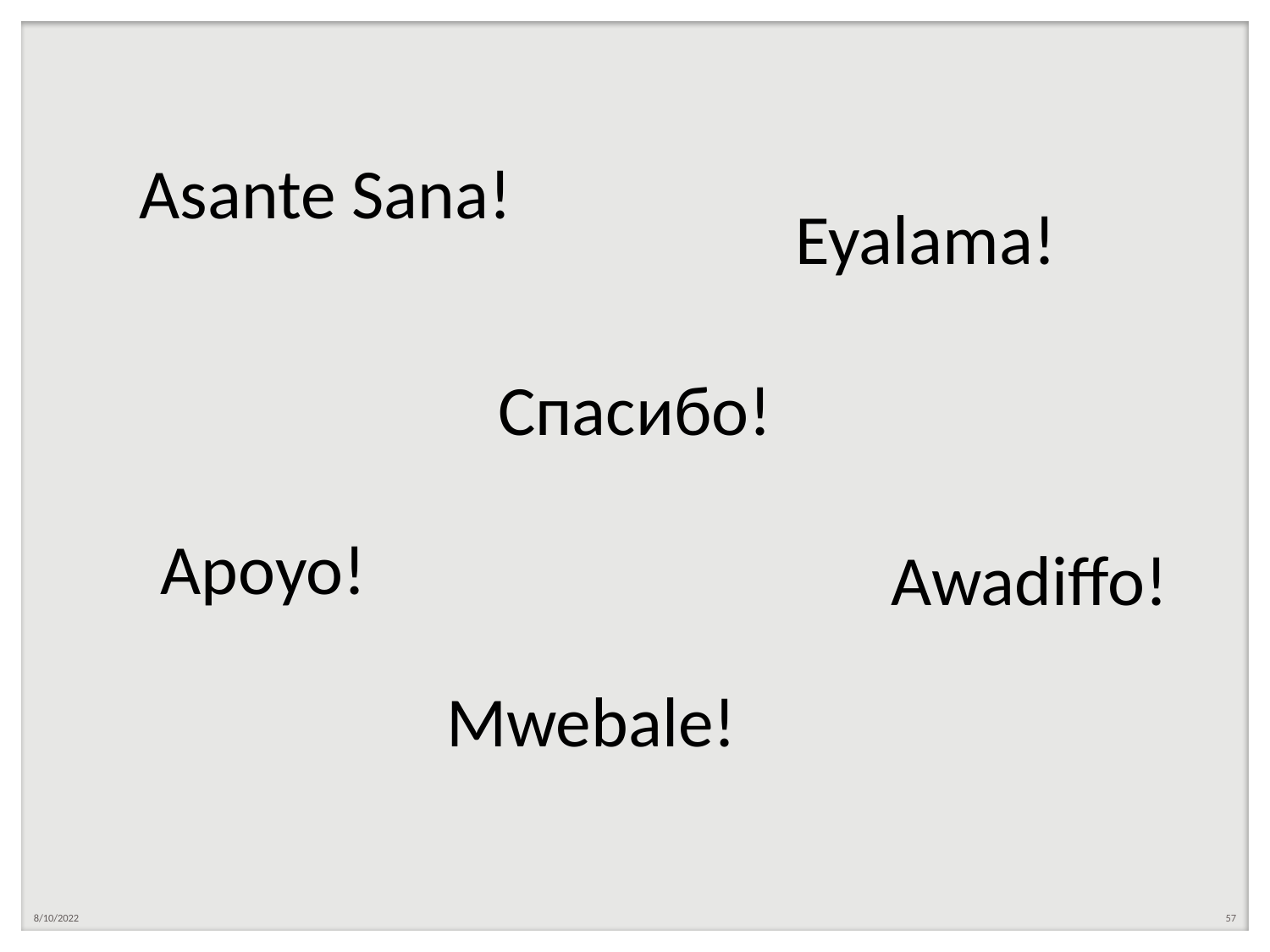

Asante Sana!
Eyalama!
# Спасибо!
Apoyo!
Awadiffo!
Mwebale!
8/10/2022
57